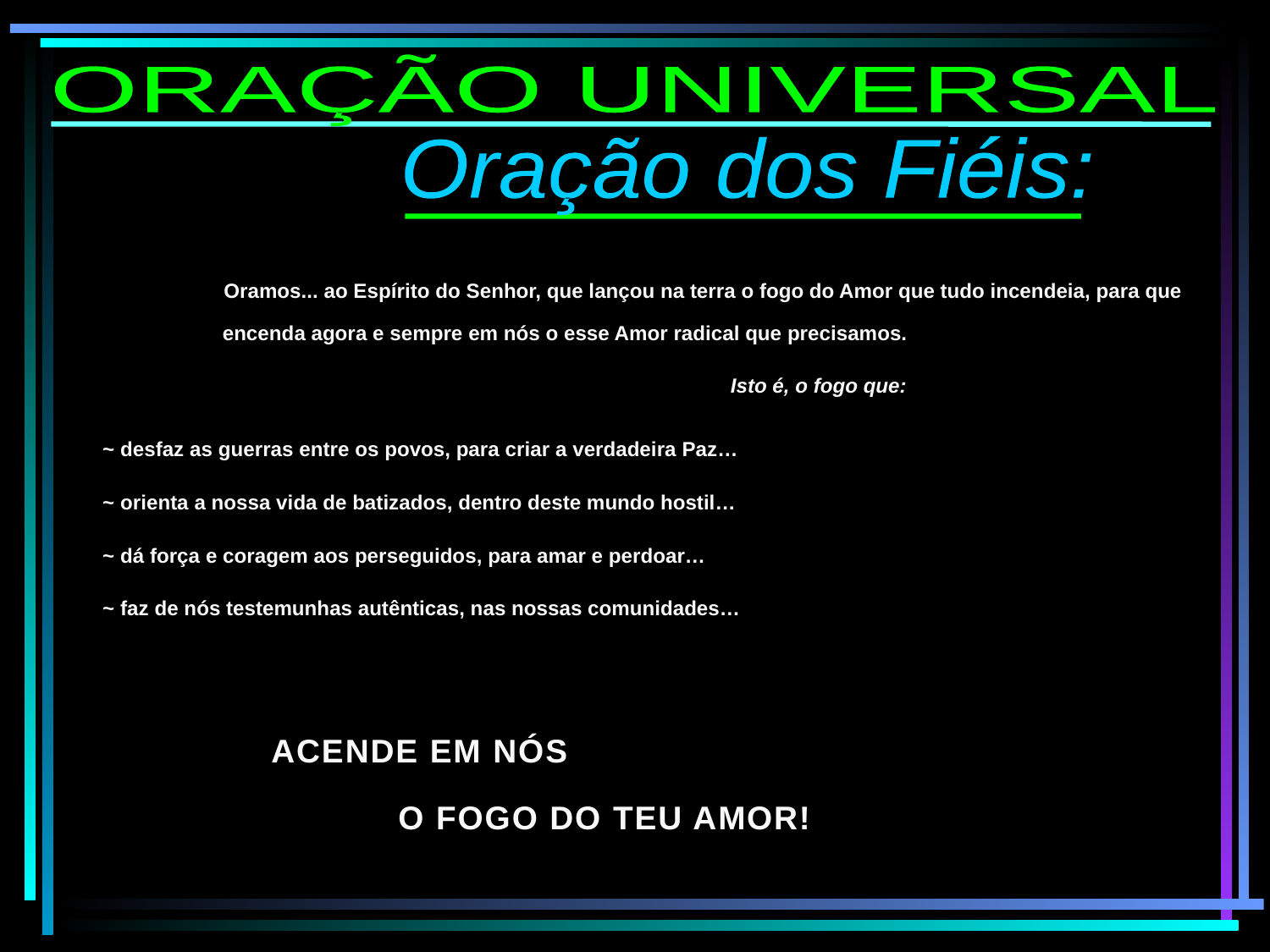

ORAÇÃO UNIVERSAL

Oração dos Fiéis:

Oramos... ao Espírito do Senhor, que lançou na terra o fogo do Amor que tudo incendeia, para que encenda agora e sempre em nós o esse Amor radical que precisamos.
				Isto é, o fogo que:
 ~ desfaz as guerras entre os povos, para criar a verdadeira Paz…
 ~ orienta a nossa vida de batizados, dentro deste mundo hostil…
 ~ dá força e coragem aos perseguidos, para amar e perdoar…
 ~ faz de nós testemunhas autênticas, nas nossas comunidades…
Acende em nós
	o fogo do teu amor!